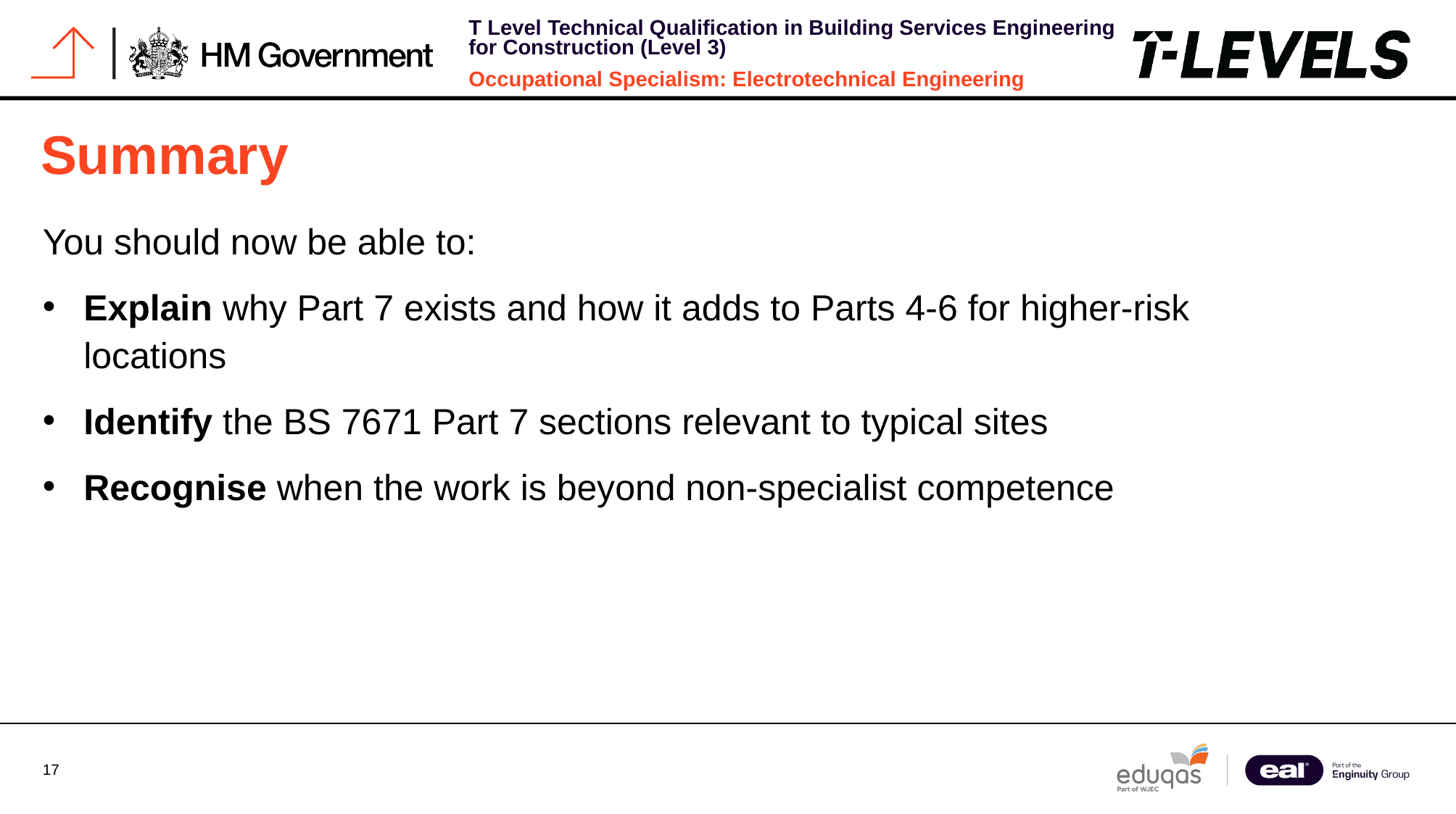

# Summary
You should now be able to:
Explain why Part 7 exists and how it adds to Parts 4-6 for higher-risk locations
Identify the BS 7671 Part 7 sections relevant to typical sites
Recognise when the work is beyond non-specialist competence